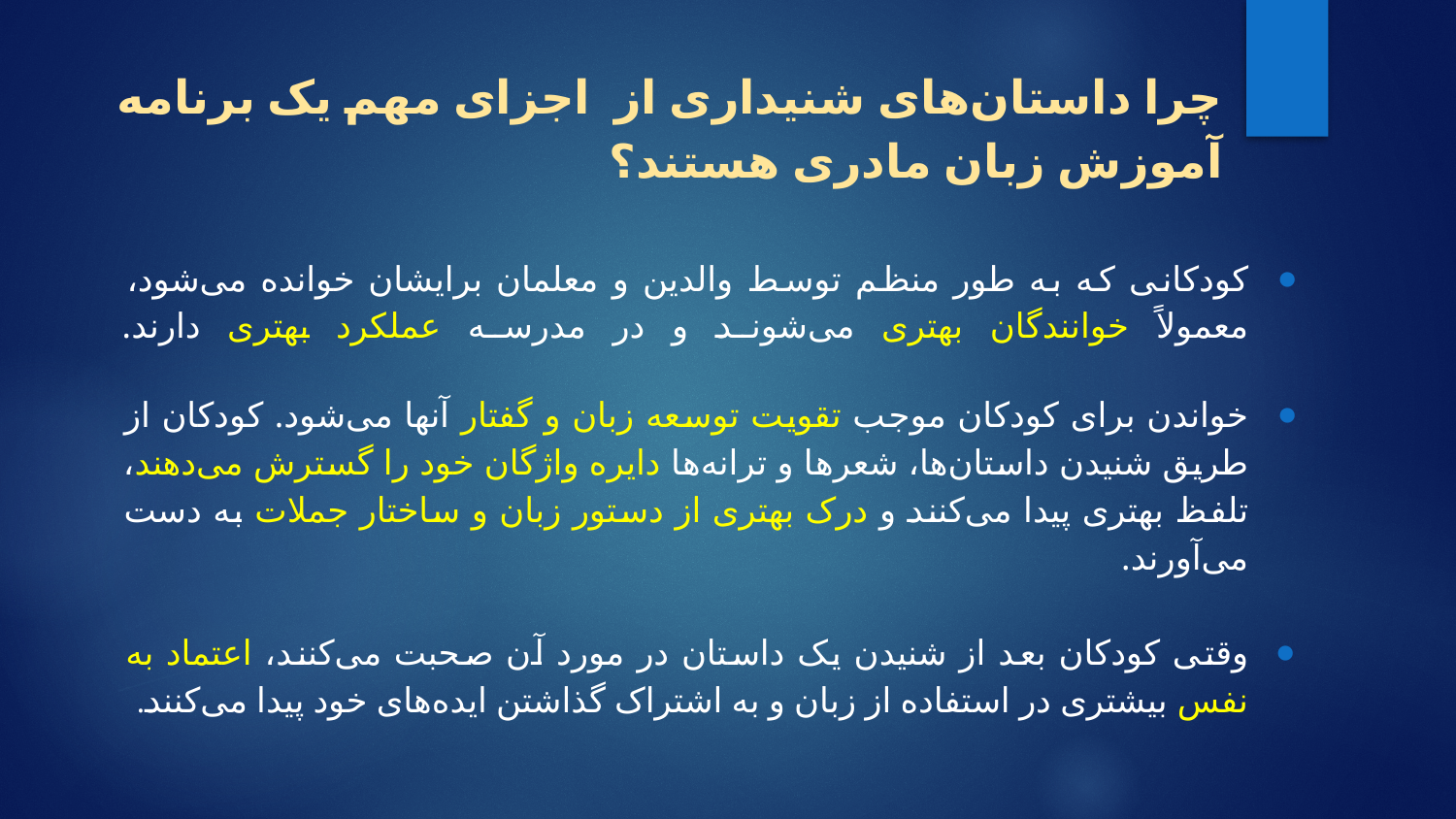

# چرا داستان‌های شنیداری از  اجزای مهم یک برنامه آموزش زبان مادری هستند؟
کودکانی که به طور منظم توسط والدین و معلمان برایشان خوانده می‌شود، معمولاً خوانندگان بهتری می‌شوند و در مدرسه عملکرد بهتری دارند.
خواندن برای کودکان موجب تقویت توسعه زبان و گفتار آنها می‌شود. کودکان از طریق شنیدن داستان‌ها، شعرها و ترانه‌ها دایره واژگان خود را گسترش می‌دهند، تلفظ بهتری پیدا می‌کنند و درک بهتری از دستور زبان و ساختار جملات به دست می‌آورند.
وقتی کودکان بعد از شنیدن یک داستان در مورد آن صحبت می‌کنند، اعتماد به نفس بیشتری در استفاده از زبان و به اشتراک گذاشتن ایده‌های خود پیدا می‌کنند.